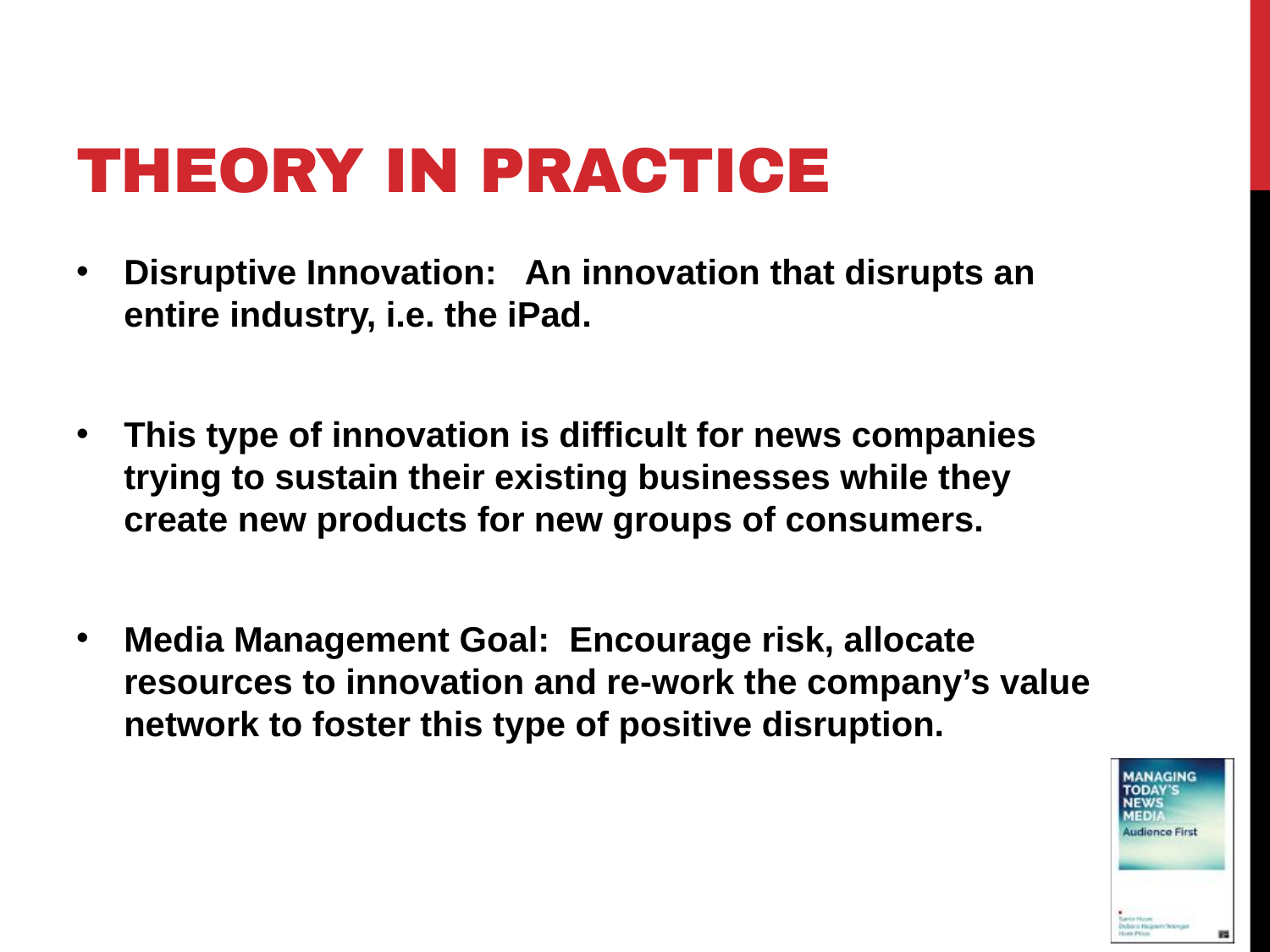

# Theory in practice
Disruptive Innovation:   An innovation that disrupts an entire industry, i.e. the iPad.

This type of innovation is difficult for news companies trying to sustain their existing businesses while they create new products for new groups of consumers.

Media Management Goal:  Encourage risk, allocate resources to innovation and re-work the company’s value network to foster this type of positive disruption.